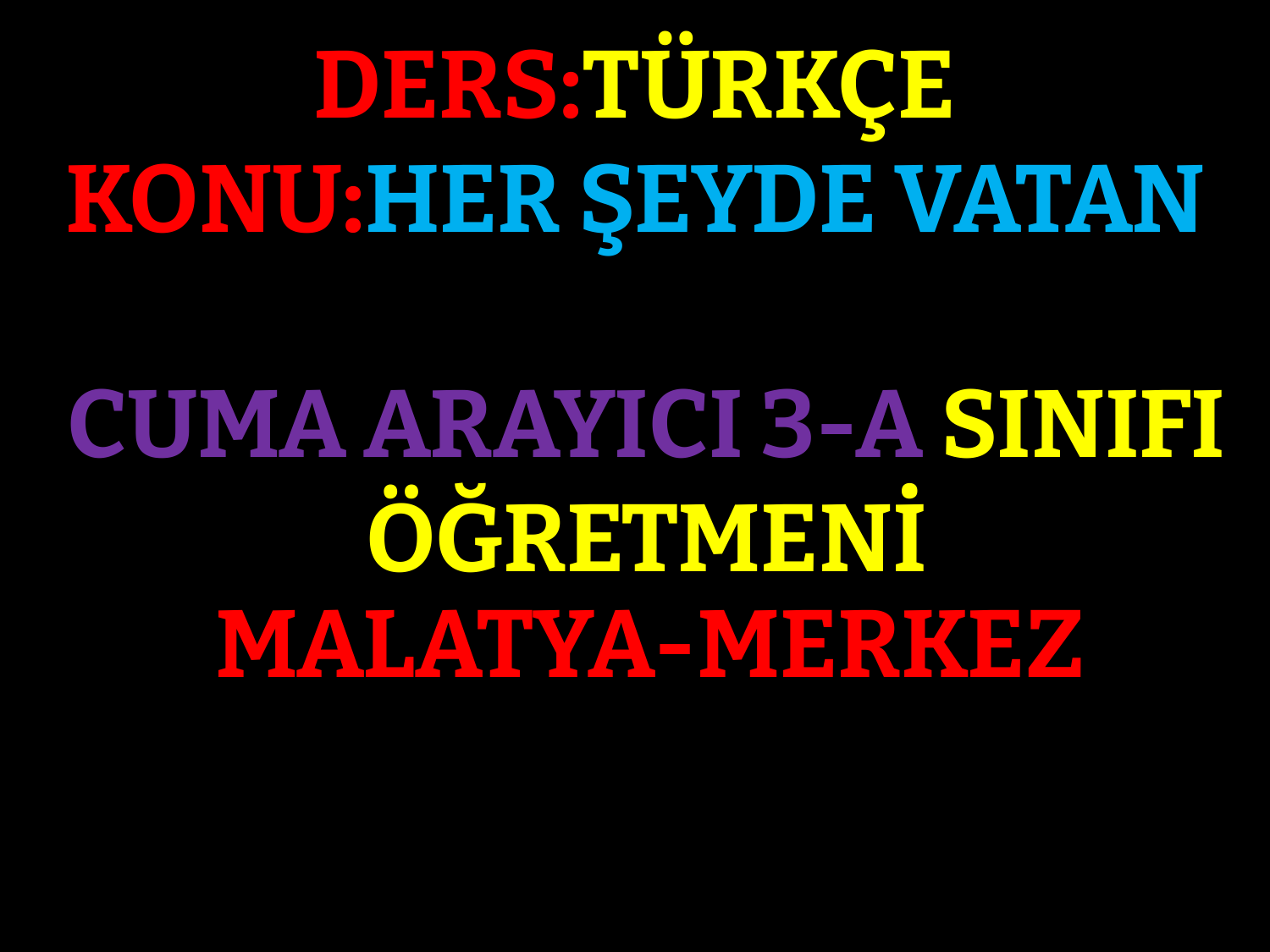

DERS:TÜRKÇE
KONU:HER ŞEYDE VATAN
#
CUMA ARAYICI 3-A SINIFI ÖĞRETMENİ
MALATYA-MERKEZ